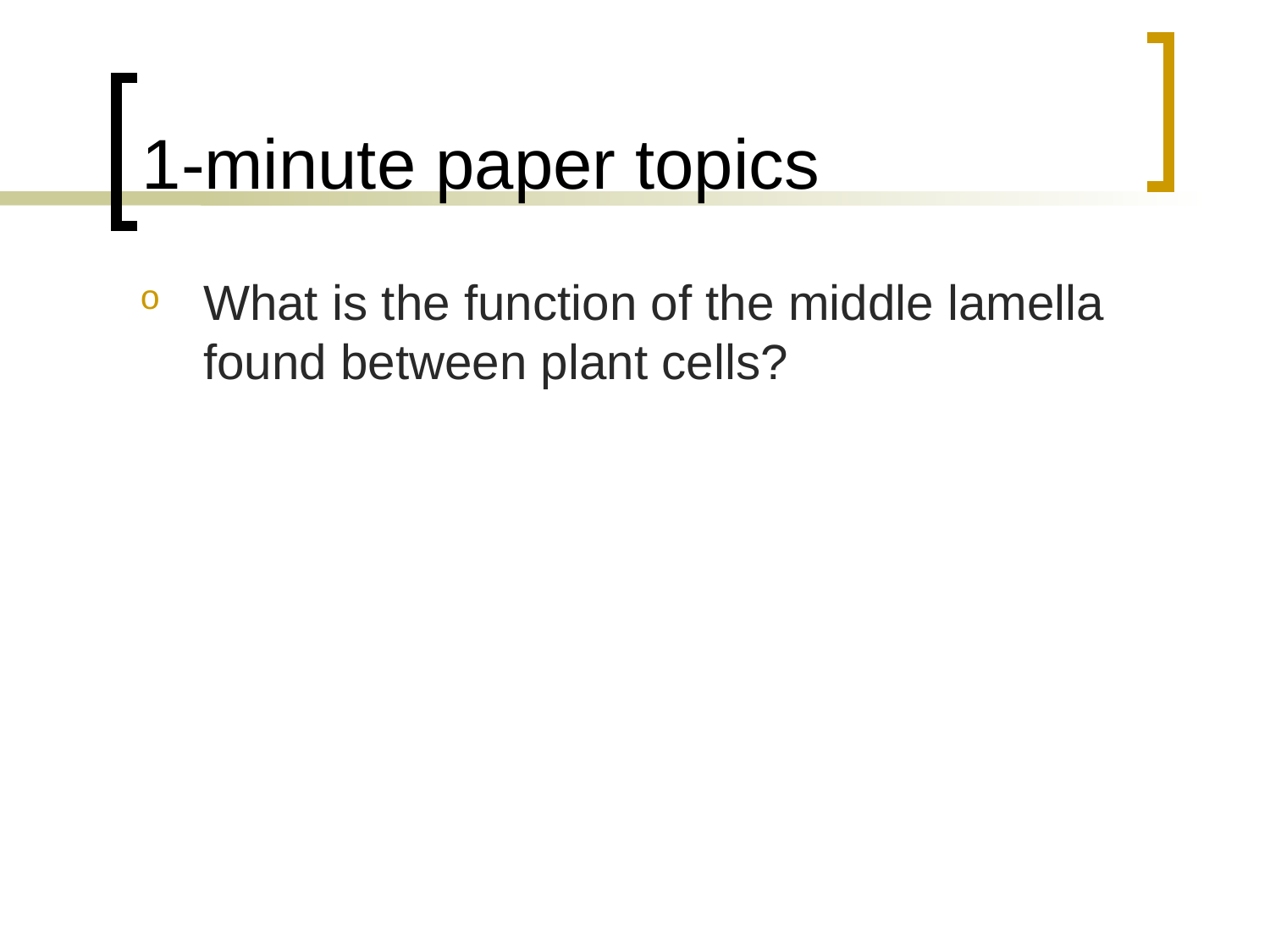

# 1-minute paper topics
What is the function of the middle lamella found between plant cells?